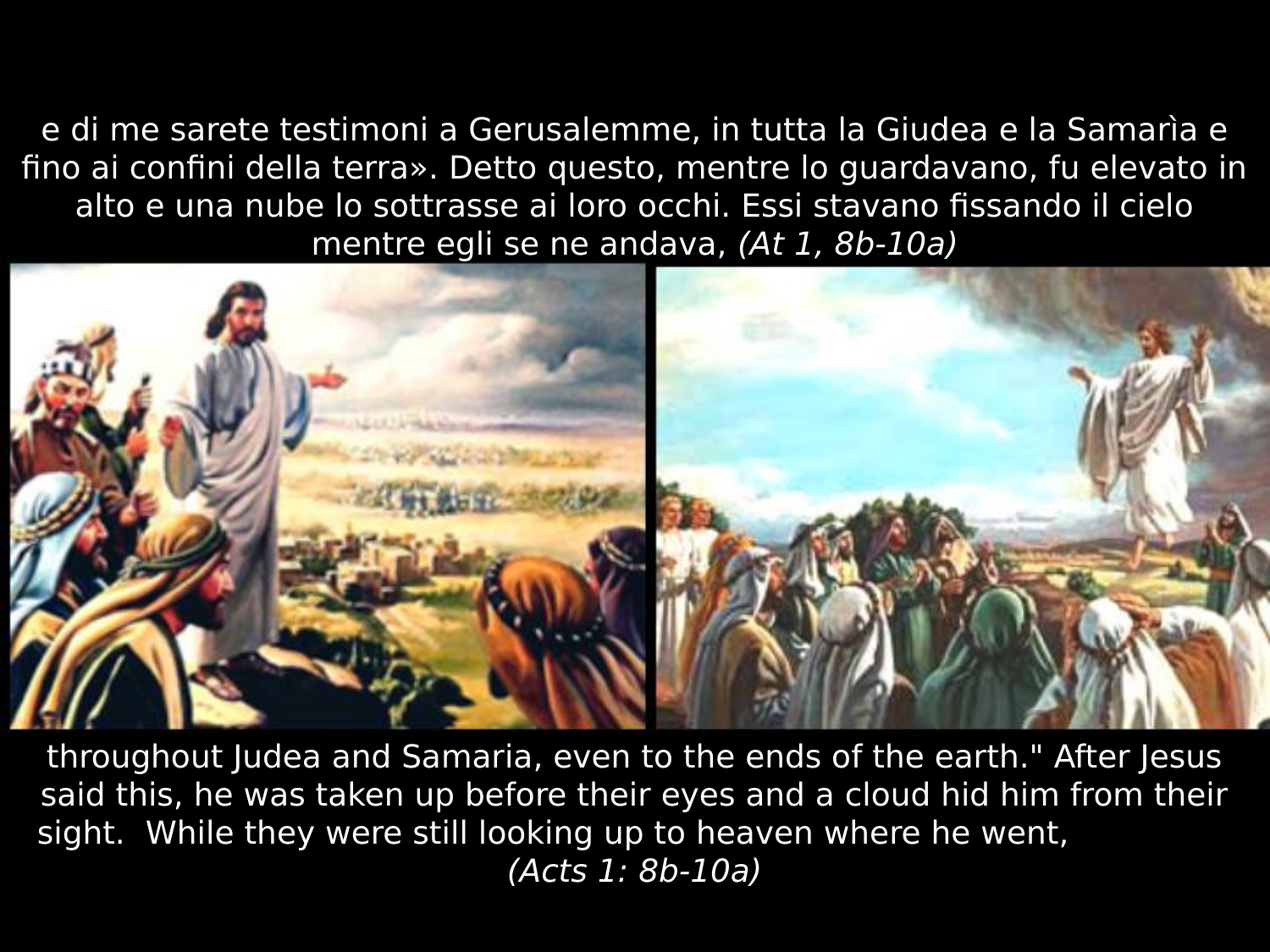

# e di me sarete testimoni a Gerusalemme, in tutta la Giudea e la Samarìa e fino ai confini della terra». Detto questo, mentre lo guardavano, fu elevato in alto e una nube lo sottrasse ai loro occhi. Essi stavano fissando il cielo mentre egli se ne andava, (At 1, 8b-10a)
throughout Judea and Samaria, even to the ends of the earth." After Jesus said this, he was taken up before their eyes and a cloud hid him from their sight.  While they were still looking up to heaven where he went,                 (Acts 1: 8b-10a)